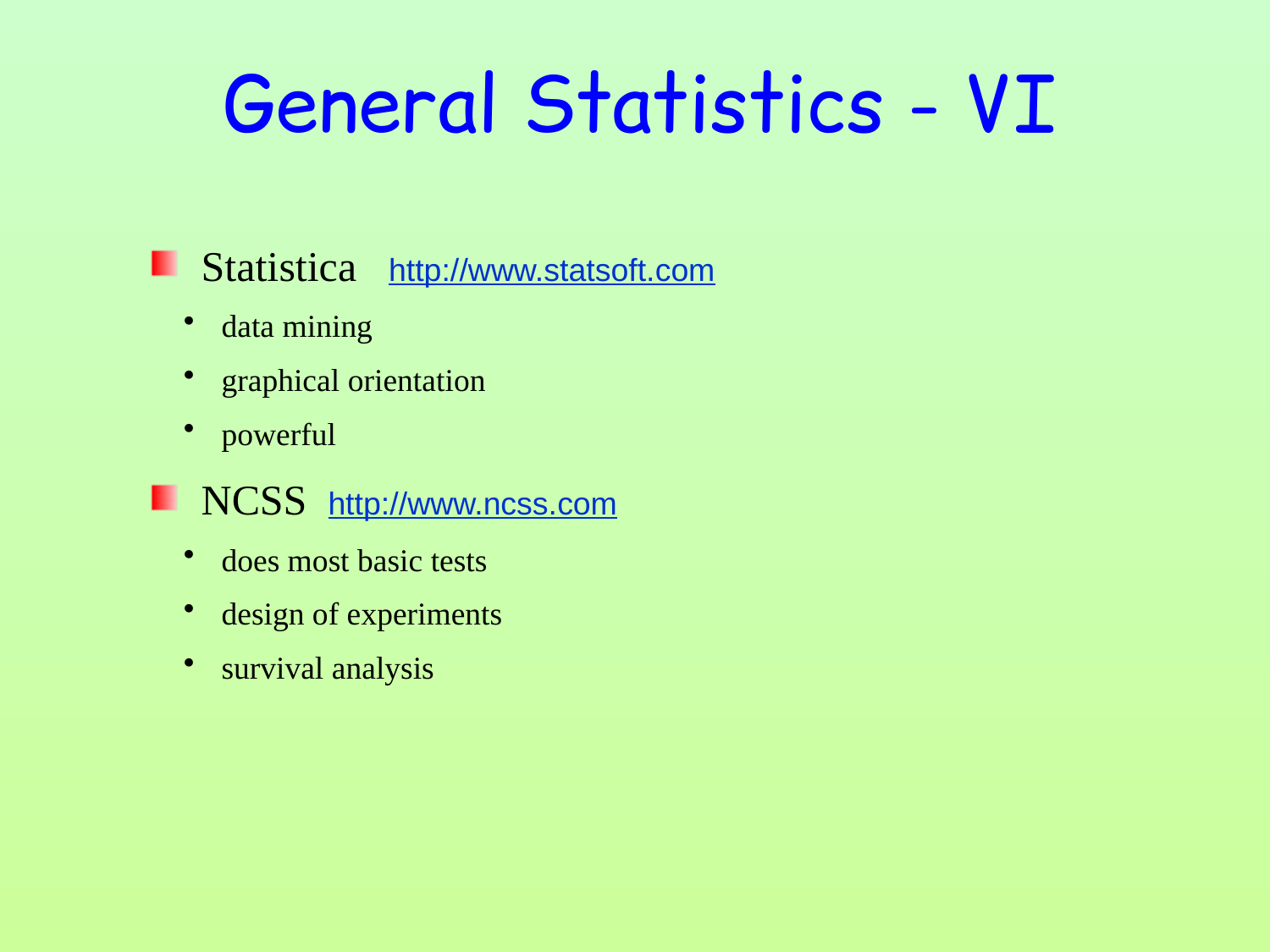

# General Statistics - VI
  Statistica   http://www.statsoft.com
 data mining
 graphical orientation
 powerful
  NCSS  http://www.ncss.com
 does most basic tests
 design of experiments
 survival analysis